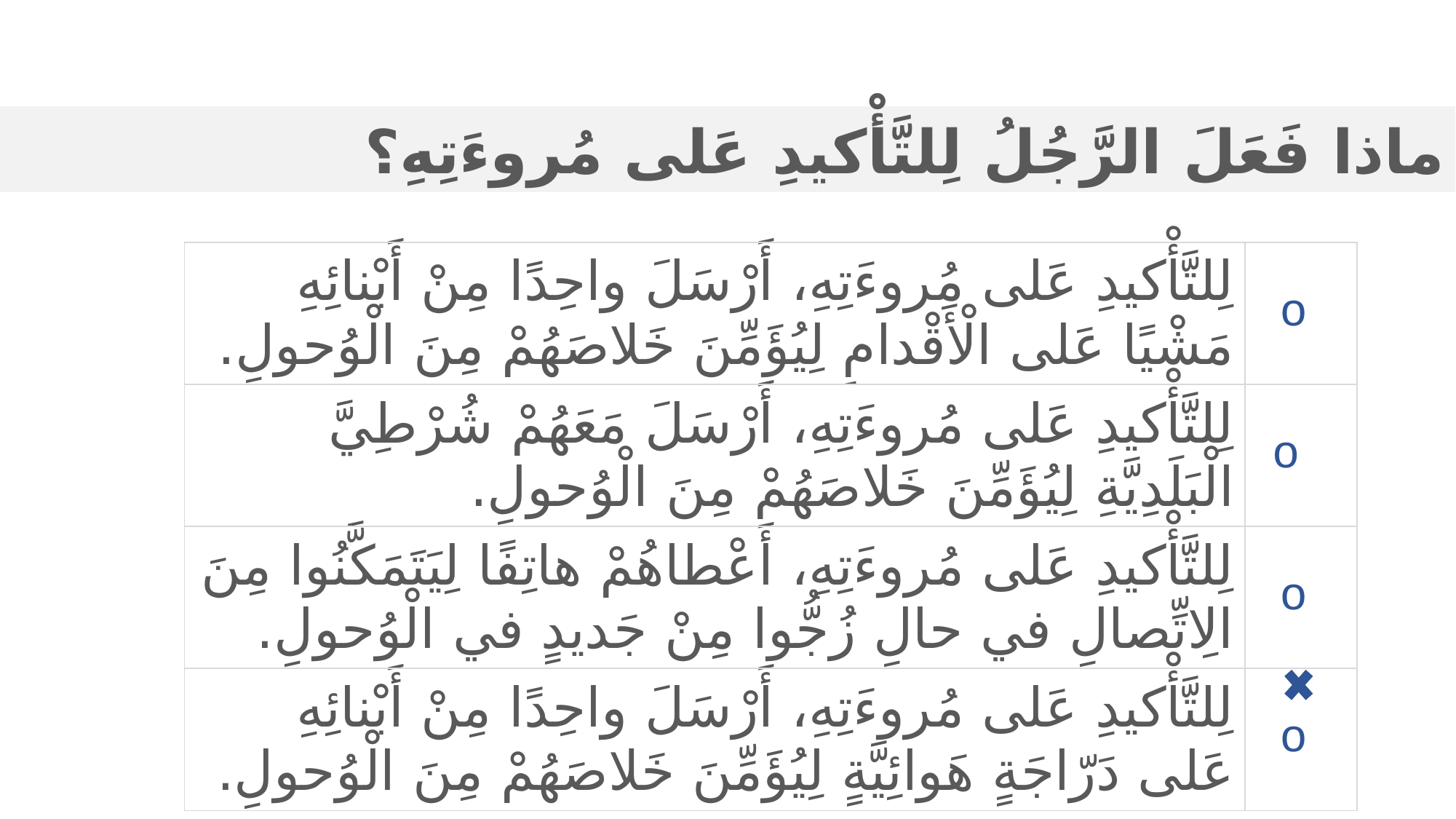

ماذا فَعَلَ الرَّجُلُ لِلتَّأْكيدِ عَلى مُروءَتِهِ؟
| لِلتَّأْكيدِ عَلى مُروءَتِهِ، أَرْسَلَ واحِدًا مِنْ أَبْنائِهِ مَشْيًا عَلى الْأَقْدامِ لِيُؤَمِّنَ خَلاصَهُمْ مِنَ الْوُحولِ. |  |
| --- | --- |
| لِلتَّأْكيدِ عَلى مُروءَتِهِ، أَرْسَلَ مَعَهُمْ شُرْطِيَّ الْبَلَدِيَّةِ لِيُؤَمِّنَ خَلاصَهُمْ مِنَ الْوُحولِ. |  |
| لِلتَّأْكيدِ عَلى مُروءَتِهِ، أَعْطاهُمْ هاتِفًا لِيَتَمَكَّنُوا مِنَ الِاتِّصالِ في حالِ زُجُّوا مِنْ جَديدٍ في الْوُحولِ. |  |
| لِلتَّأْكيدِ عَلى مُروءَتِهِ، أَرْسَلَ واحِدًا مِنْ أَبْنائِهِ عَلى دَرّاجَةٍ هَوائِيَّةٍ لِيُؤَمِّنَ خَلاصَهُمْ مِنَ الْوُحولِ. |  |